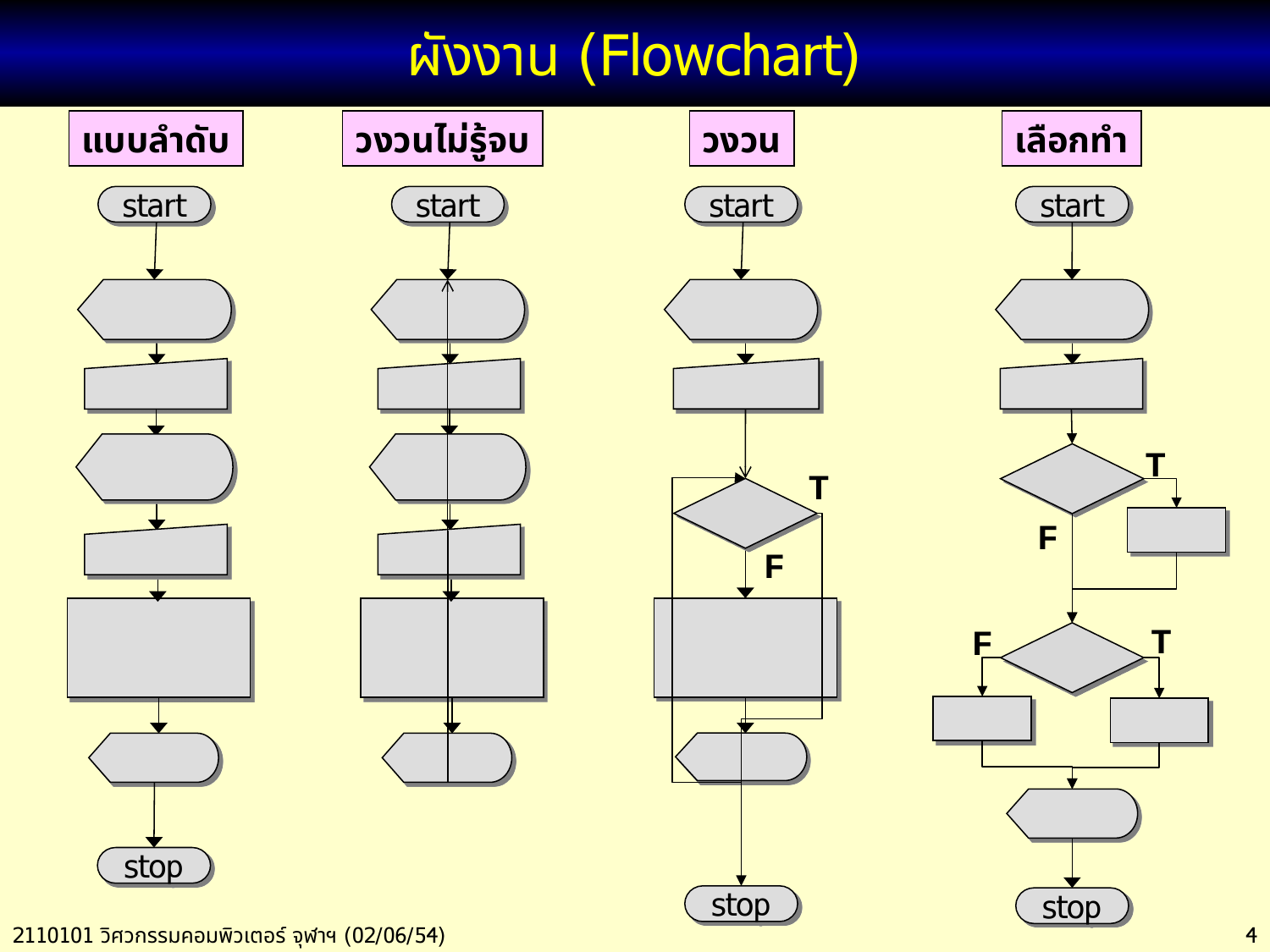

# ผังงาน (Flowchart)
แบบลำดับ
วงวนไม่รู้จบ
วงวน
เลือกทำ
start

stop
start

start

T

F

stop
start

T

F
T
F

stop